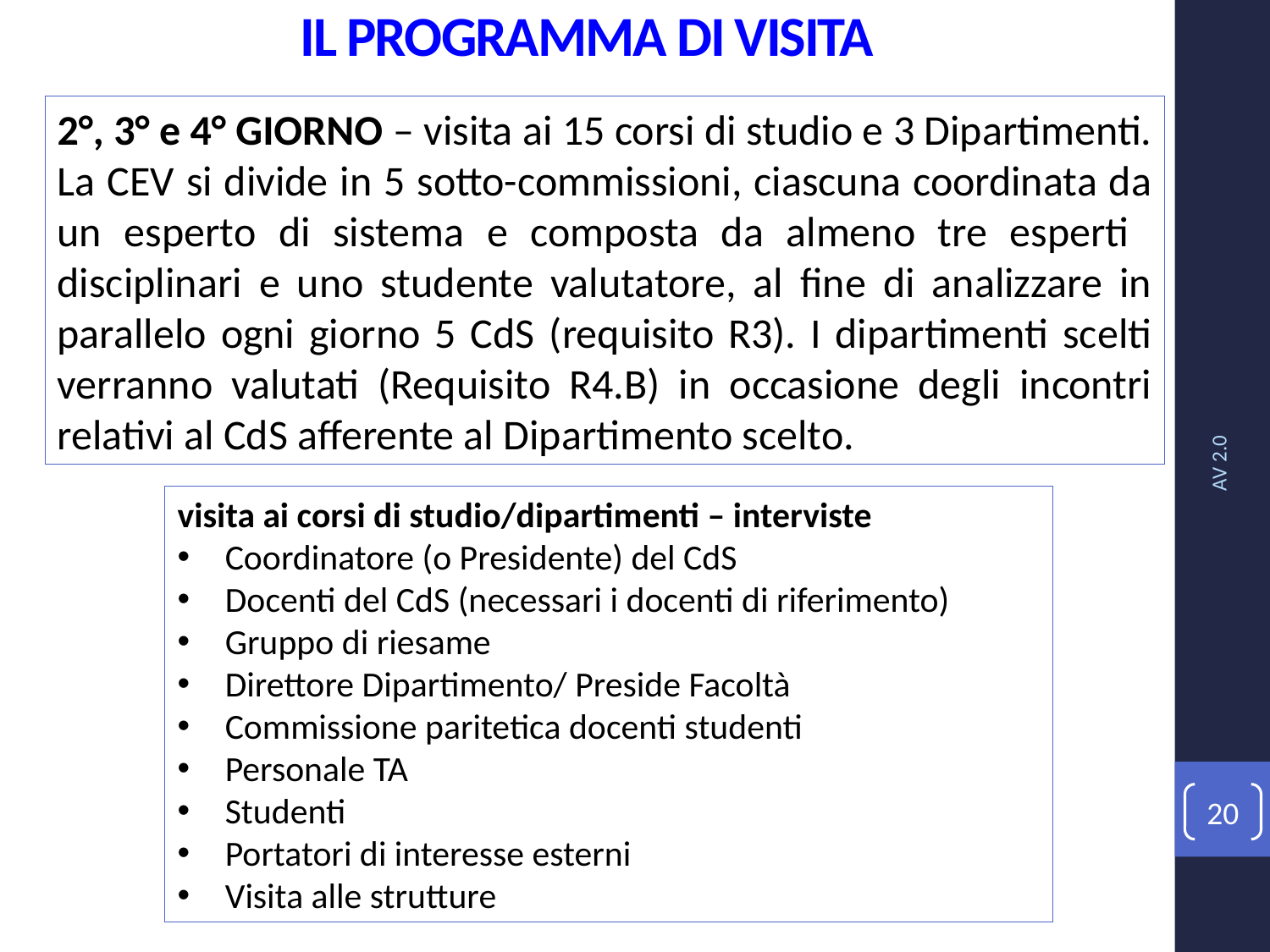

# IL PROGRAMMA DI VISITA
2°, 3° e 4° GIORNO – visita ai 15 corsi di studio e 3 Dipartimenti. La CEV si divide in 5 sotto-commissioni, ciascuna coordinata da un esperto di sistema e composta da almeno tre esperti  disciplinari e uno studente valutatore, al fine di analizzare in parallelo ogni giorno 5 CdS (requisito R3). I dipartimenti scelti verranno valutati (Requisito R4.B) in occasione degli incontri relativi al CdS afferente al Dipartimento scelto.
visita ai corsi di studio/dipartimenti – interviste
Coordinatore (o Presidente) del CdS
Docenti del CdS (necessari i docenti di riferimento)
Gruppo di riesame
Direttore Dipartimento/ Preside Facoltà
Commissione paritetica docenti studenti
Personale TA
Studenti
Portatori di interesse esterni
Visita alle strutture
AV 2.0
20